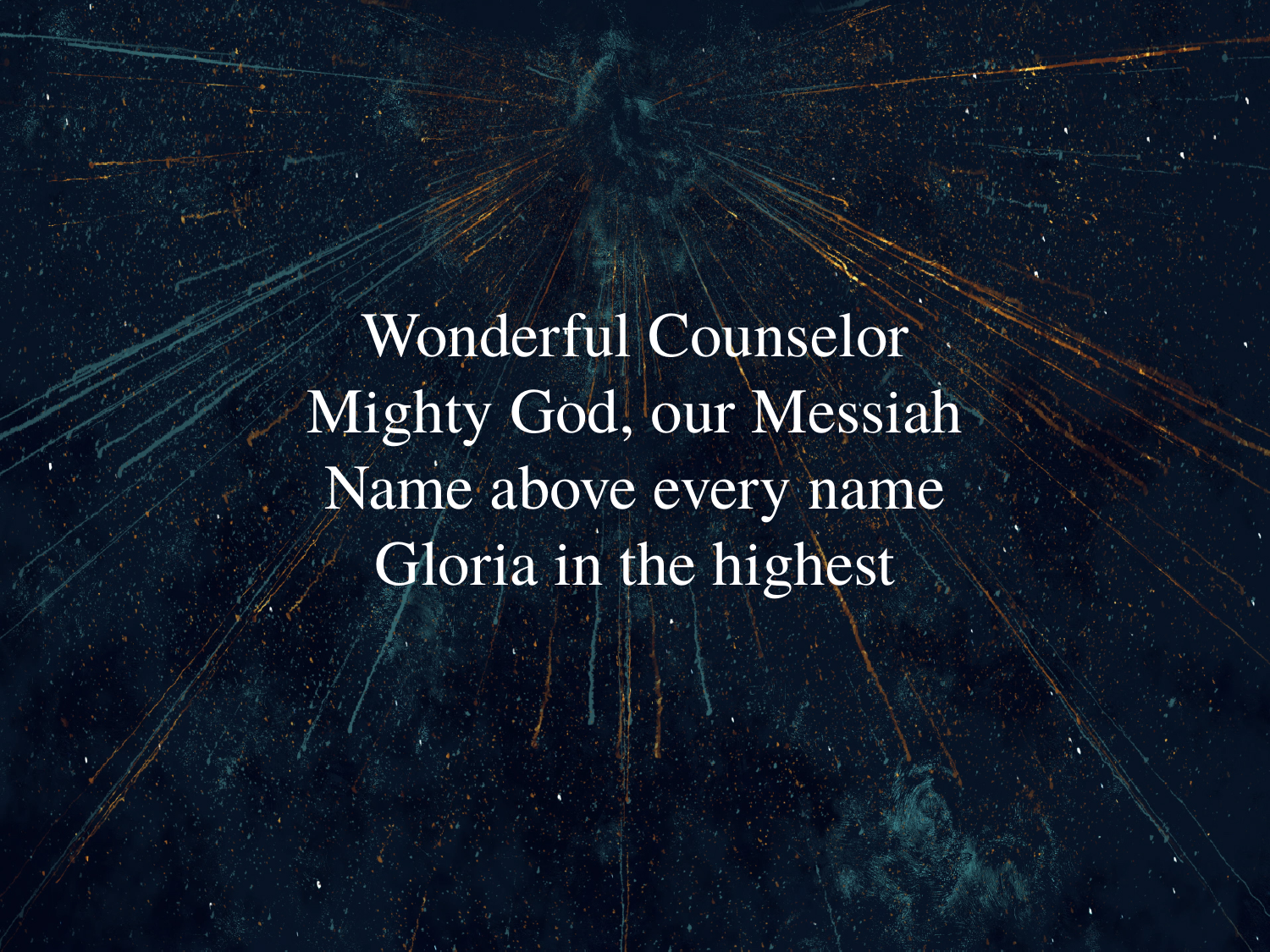

# Wonderful Counselor Mighty God, our Messiah Name above every name Gloria in the highest